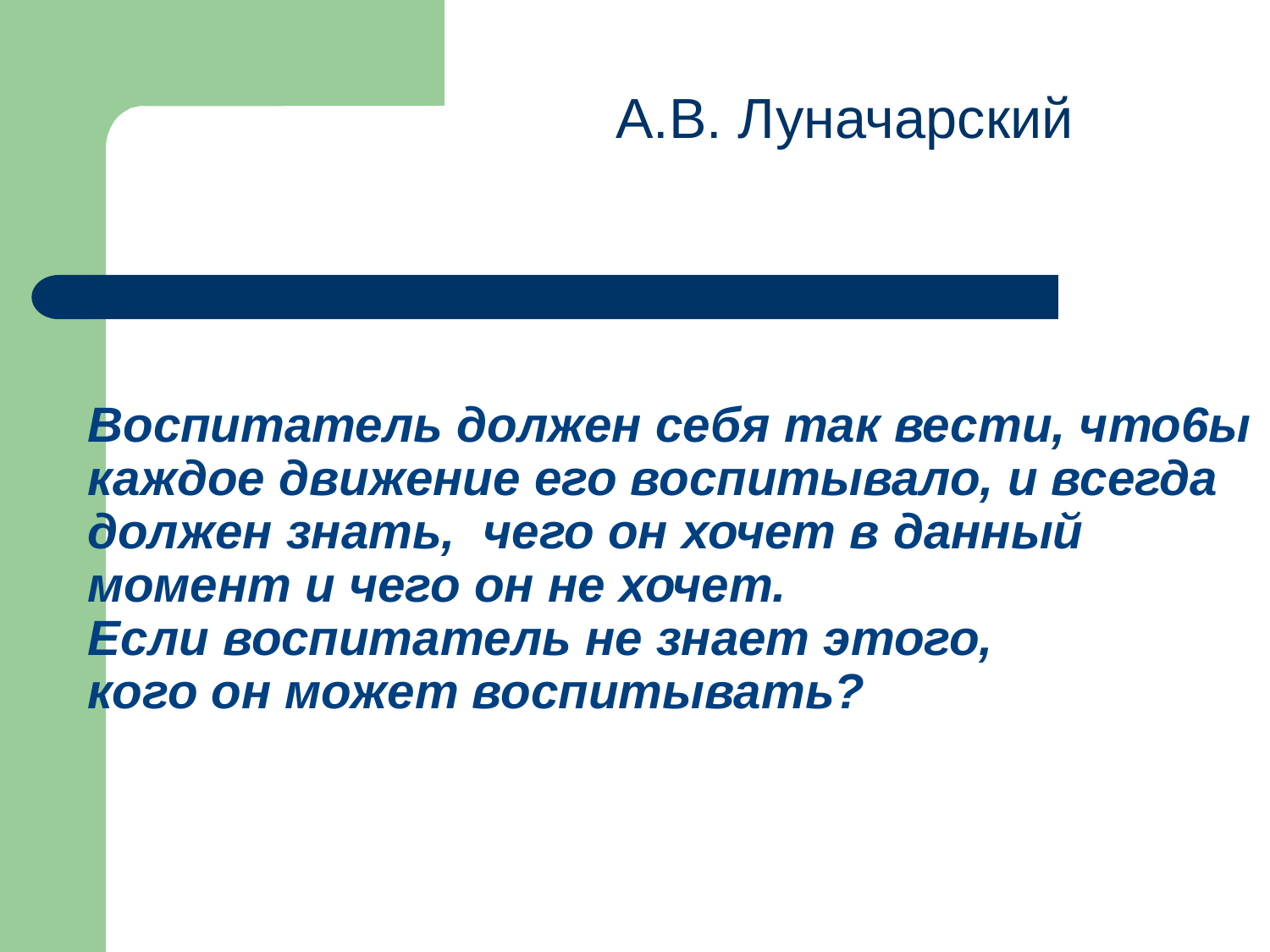

А.В. Луначарский
Воспитатель должен себя так вести, что6ы каждое движение его воспитывало, и всегда должен знать,  чего он хочет в данный момент и чего он не хочет.
Если воспитатель не знает этого,
кого он может воспитывать?